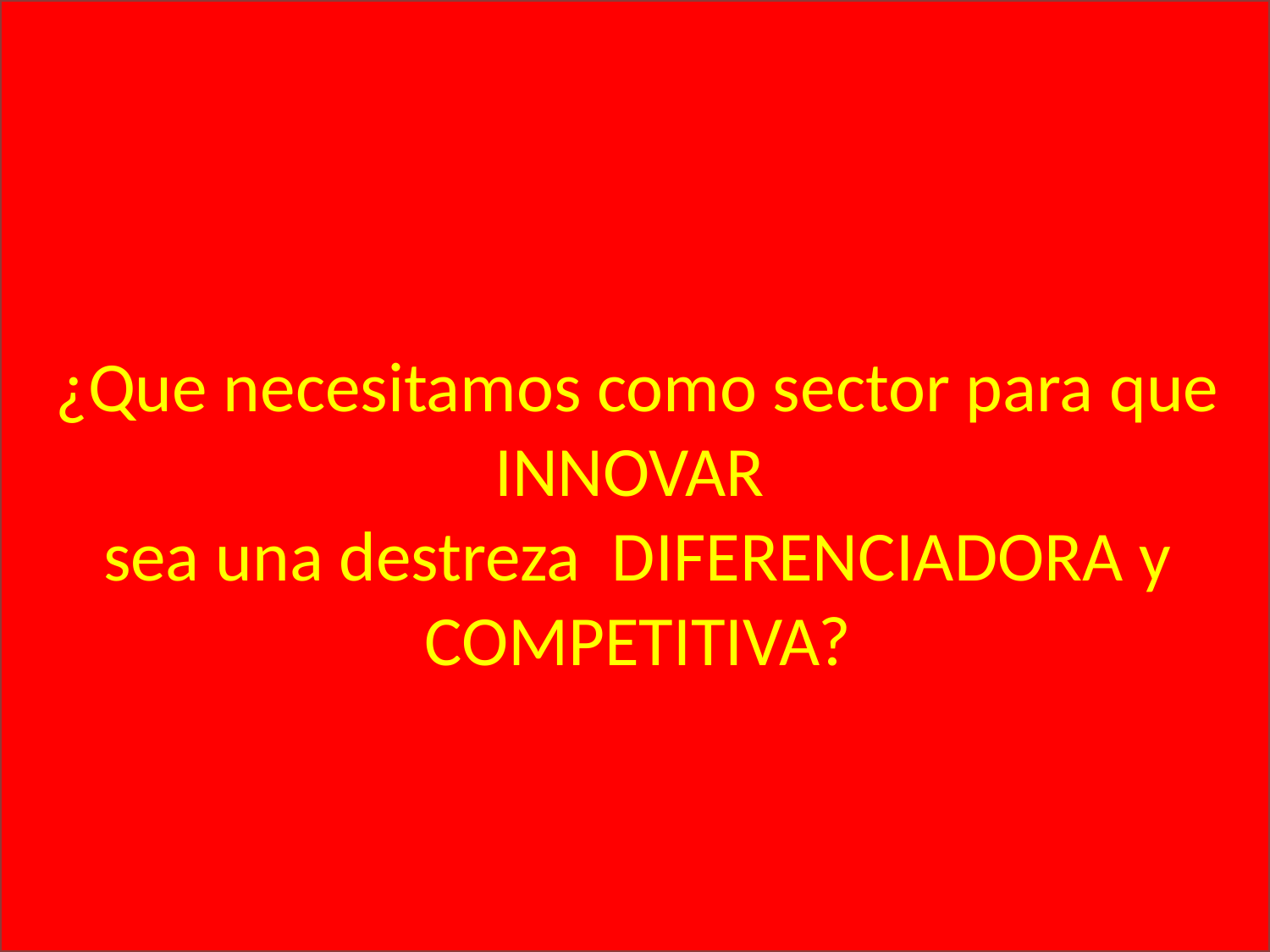

¿Que necesitamos como sector para que INNOVAR
sea una destreza  DIFERENCIADORA y COMPETITIVA?